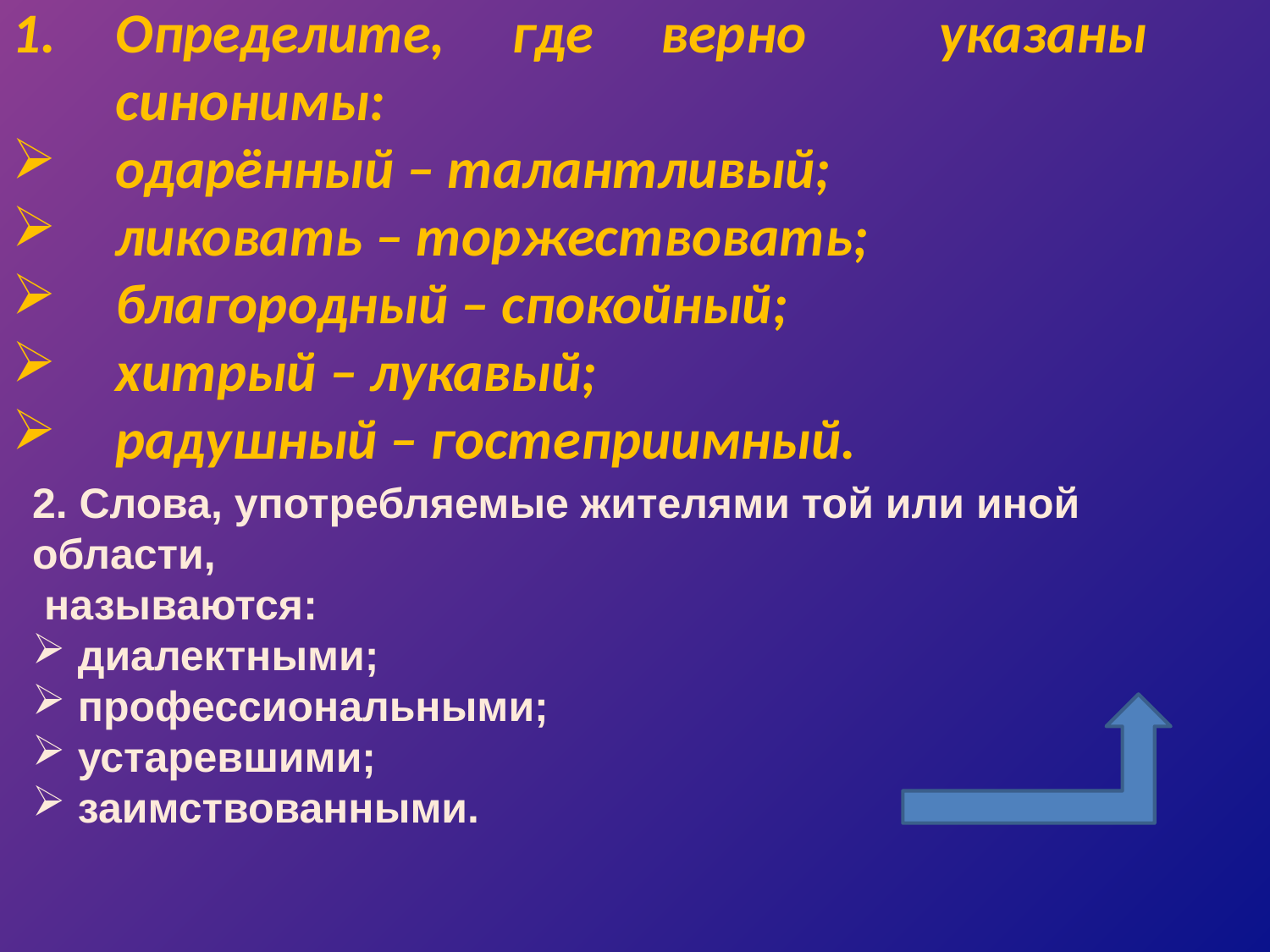

Определите, где верно  указаны синонимы:
одарённый – талантливый;
ликовать – торжествовать;
благородный – спокойный;
хитрый – лукавый;
радушный – гостеприимный.

2. Слова, употребляемые жителями той или иной области,
 называются:
 диалектными;
 профессиональными;
 устаревшими;
 заимствованными.